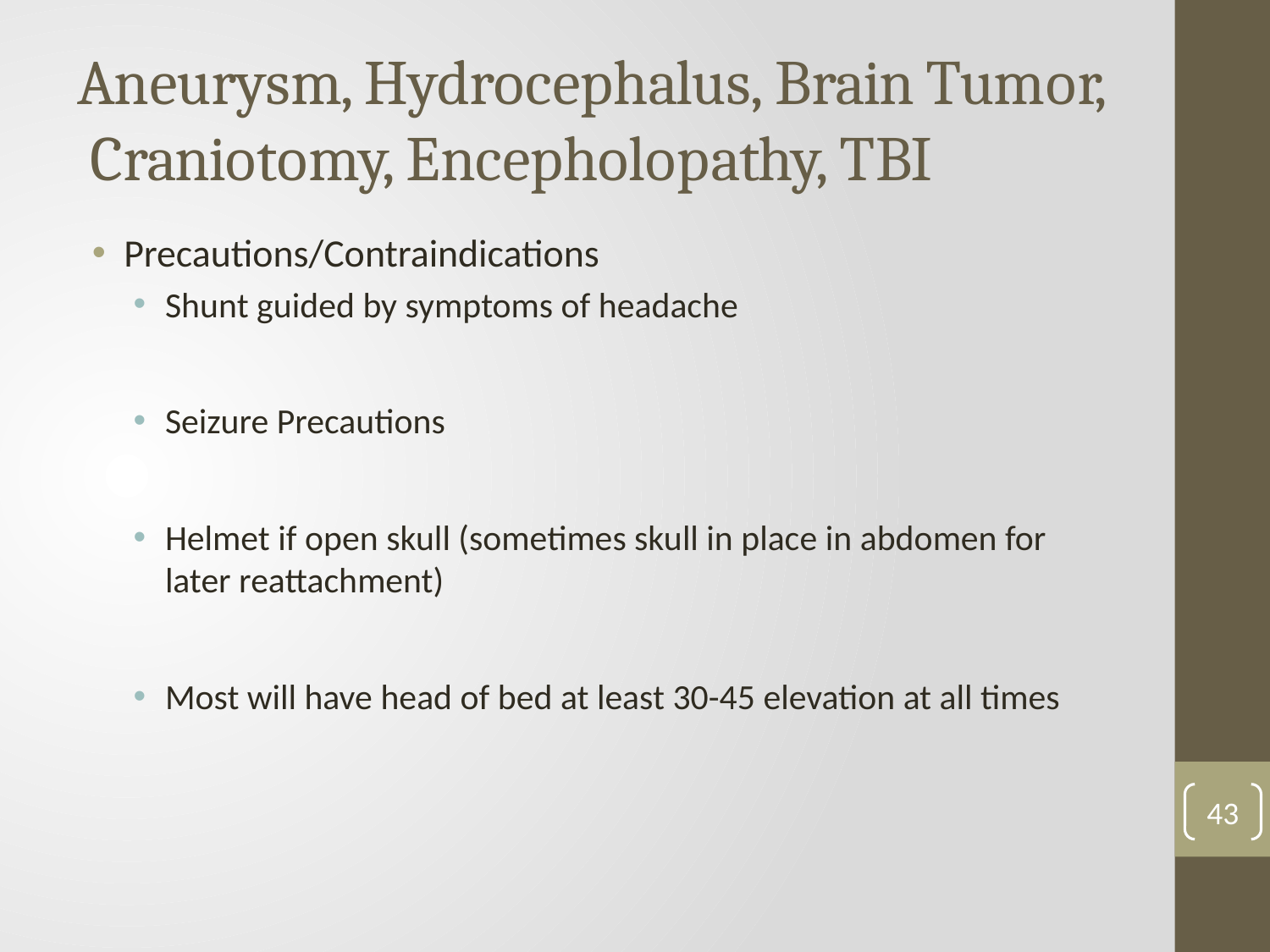

# Aneurysm, Hydrocephalus, Brain Tumor,  Craniotomy, Encepholopathy, TBI
Precautions/Contraindications
Shunt guided by symptoms of headache

Seizure Precautions

Helmet if open skull (sometimes skull in place in abdomen for later reattachment)

Most will have head of bed at least 30-45 elevation at all times
43